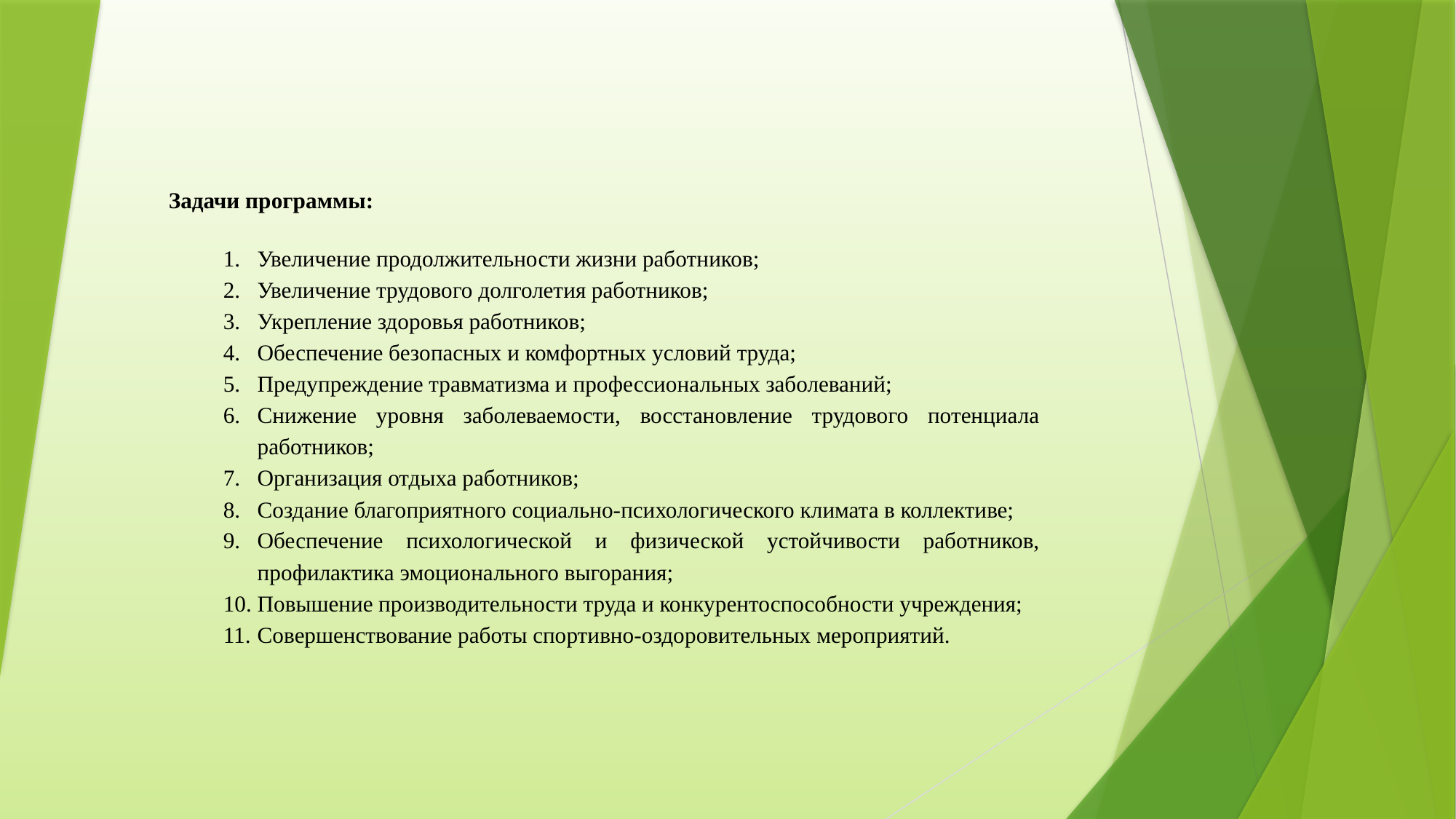

Задачи программы:

Увеличение продолжительности жизни работников;
Увеличение трудового долголетия работников;
Укрепление здоровья работников;
Обеспечение безопасных и комфортных условий труда;
Предупреждение травматизма и профессиональных заболеваний;
Снижение уровня заболеваемости, восстановление трудового потенциала работников;
Организация отдыха работников;
Создание благоприятного социально-психологического климата в коллективе;
Обеспечение психологической и физической устойчивости работников, профилактика эмоционального выгорания;
Повышение производительности труда и конкурентоспособности учреждения;
Совершенствование работы спортивно-оздоровительных мероприятий.